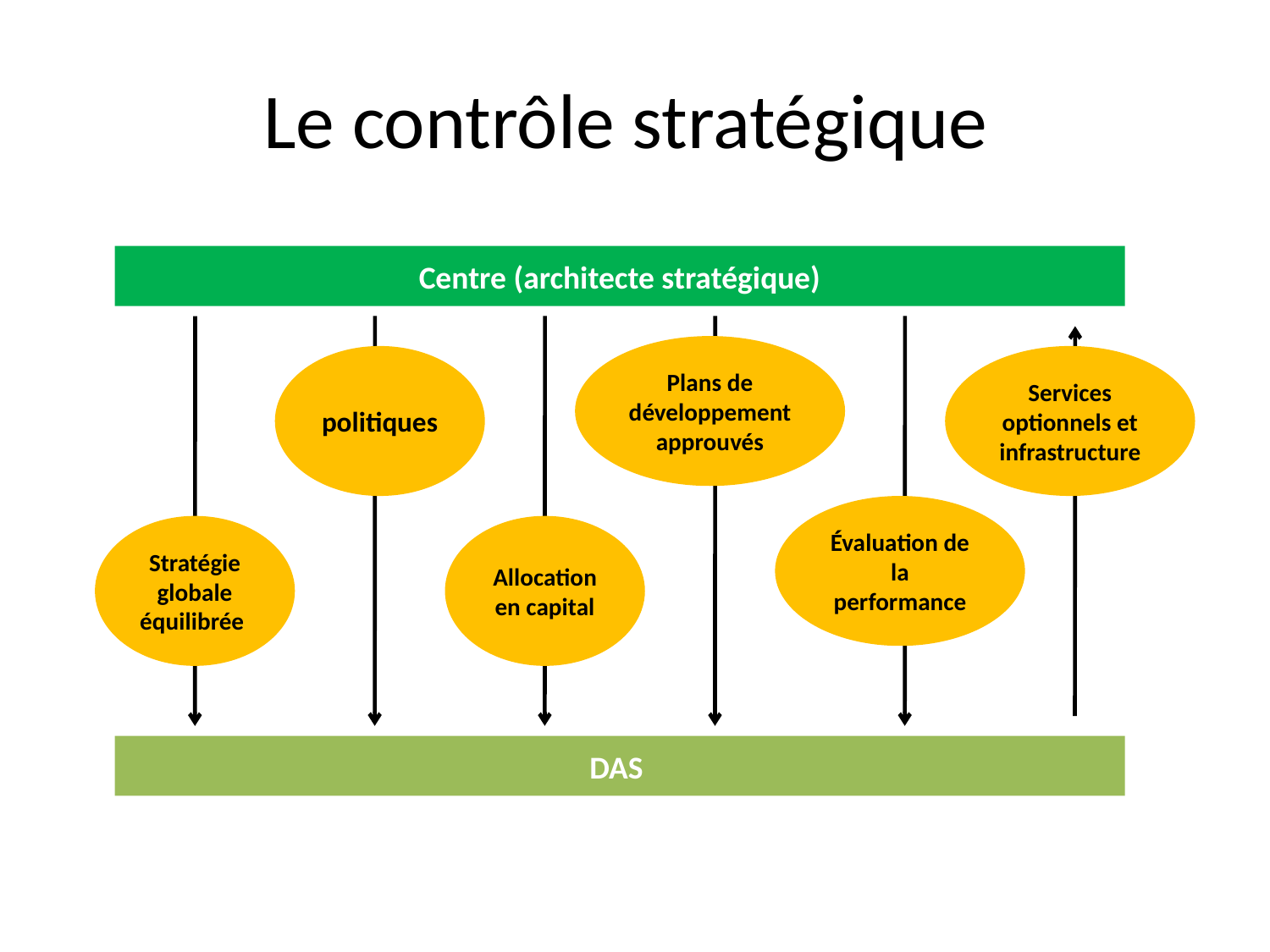

# Le contrôle stratégique
Centre (architecte stratégique)
Plans de développement approuvés
politiques
Services optionnels et infrastructure
Évaluation de la performance
Stratégie globale équilibrée
Allocation en capital
DAS